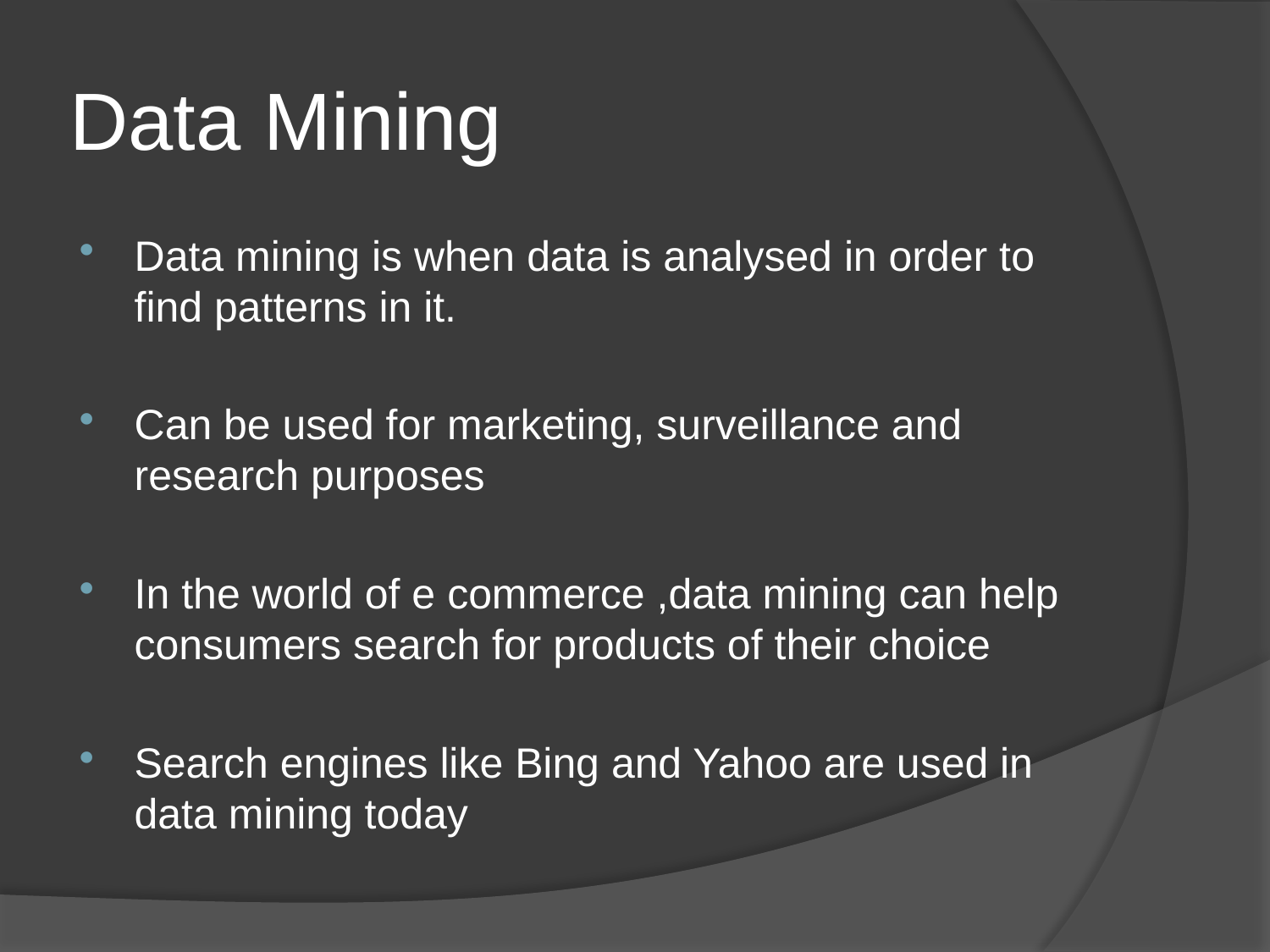

# Data Mining
Data mining is when data is analysed in order to find patterns in it.

Can be used for marketing, surveillance and research purposes

In the world of e commerce ,data mining can help consumers search for products of their choice

Search engines like Bing and Yahoo are used in data mining today